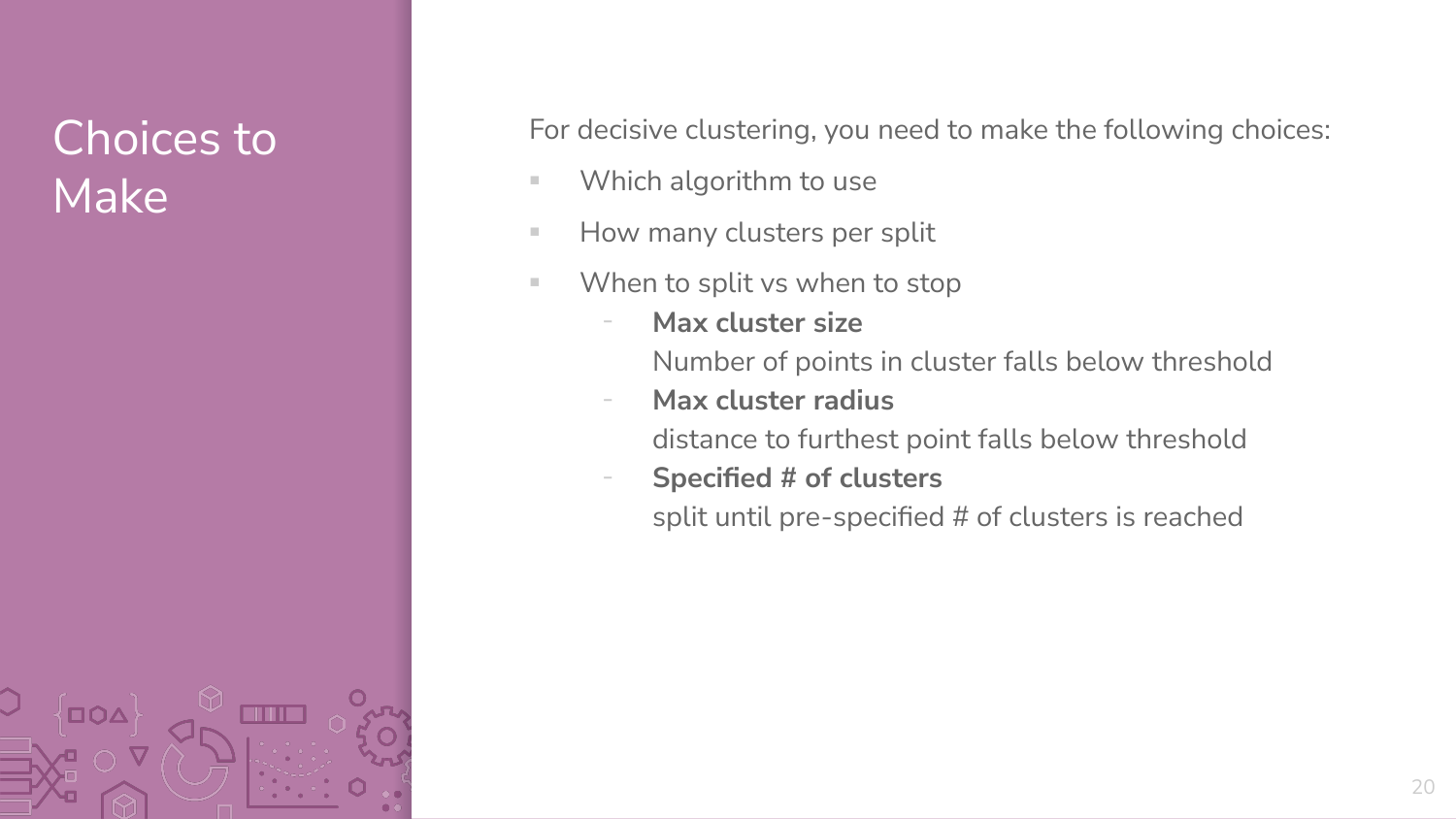

# Choices to Make
For decisive clustering, you need to make the following choices:
Which algorithm to use
How many clusters per split
When to split vs when to stop
Max cluster size
Number of points in cluster falls below threshold
Max cluster radius
distance to furthest point falls below threshold
Specified # of clusters
split until pre-specified # of clusters is reached
20